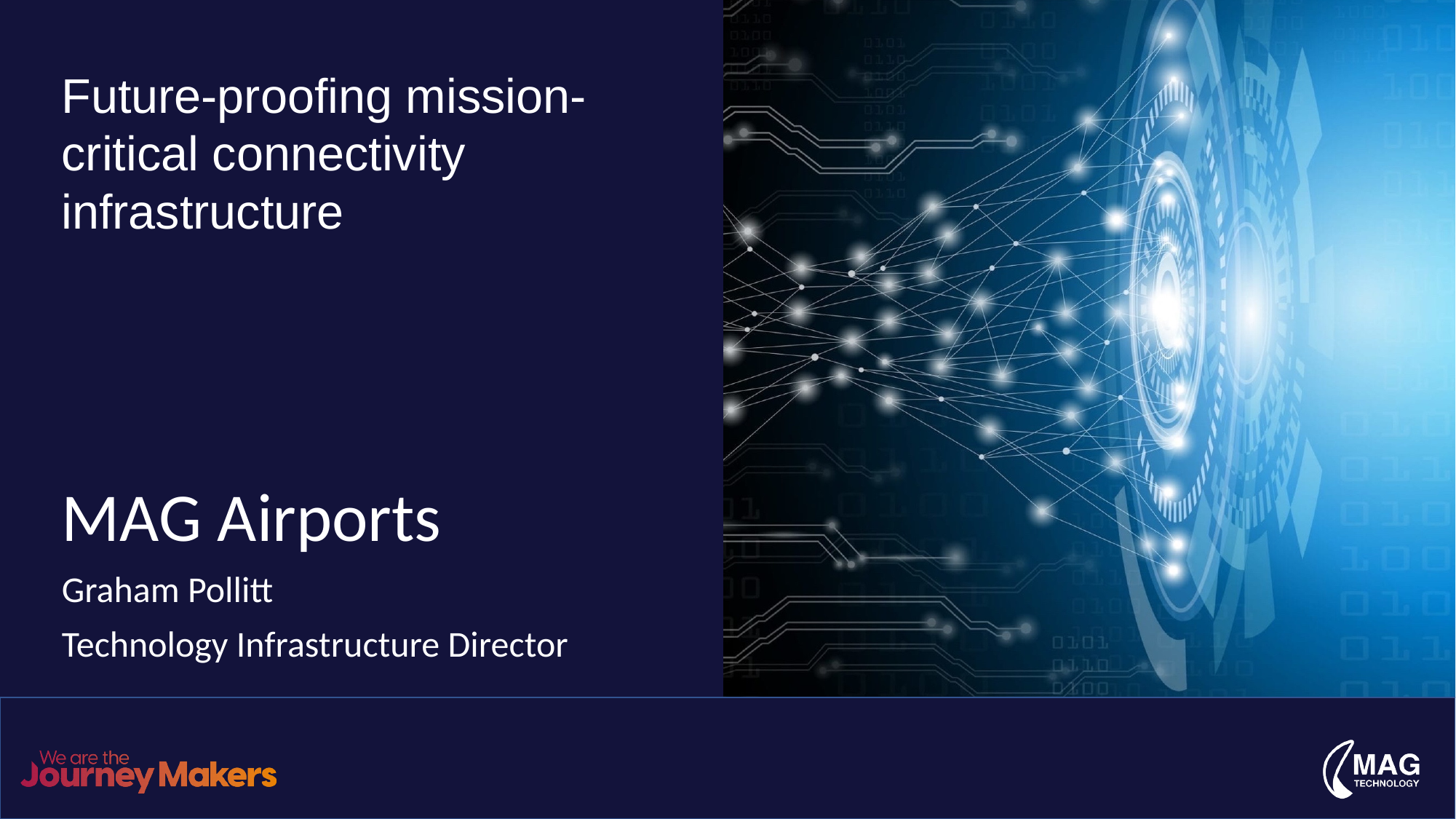

Future-proofing mission-critical connectivity infrastructure
MAG Airports
Graham Pollitt
Technology Infrastructure Director